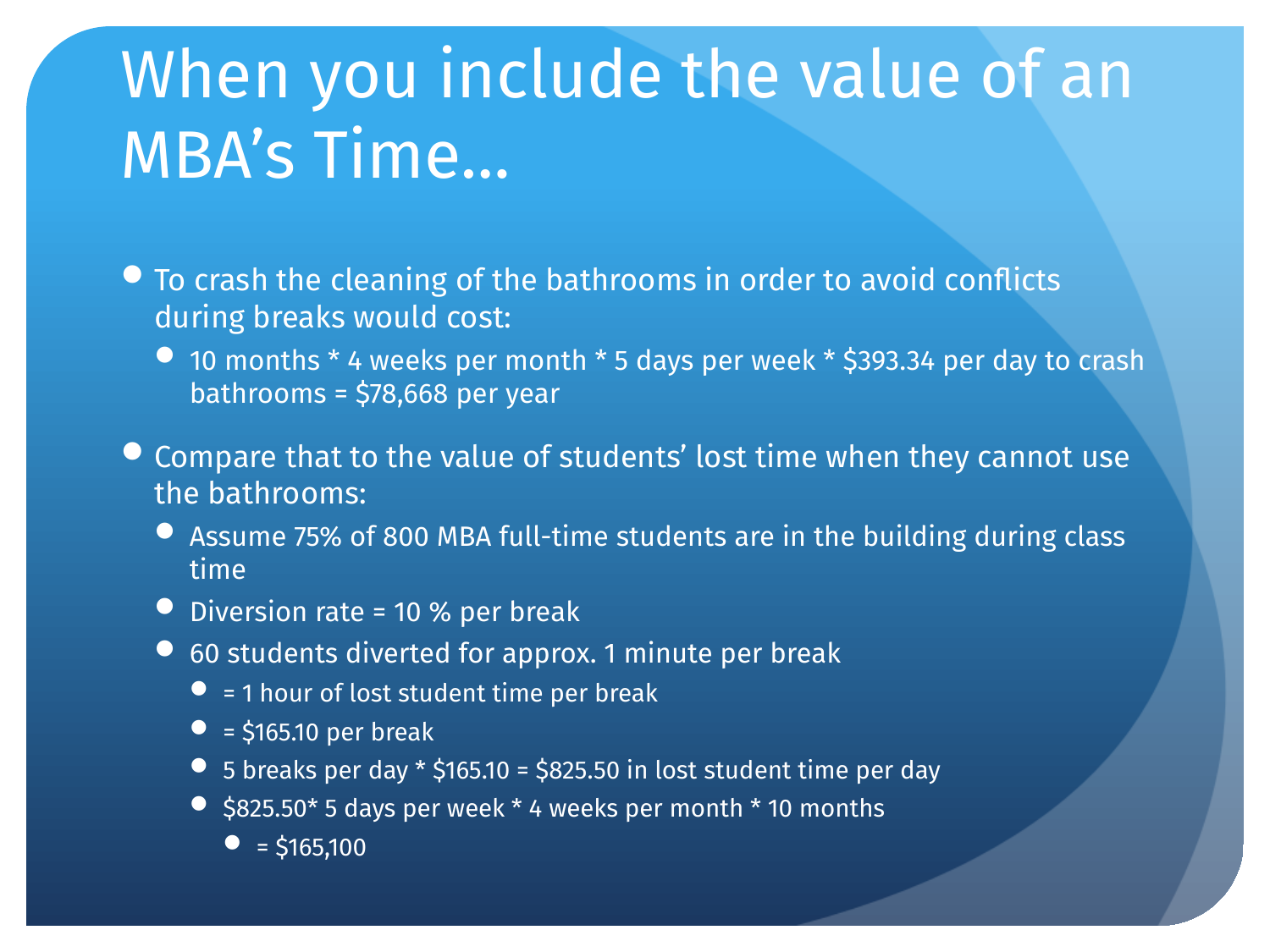

# When you include the value of an MBA’s Time…
To crash the cleaning of the bathrooms in order to avoid conflicts during breaks would cost:
10 months * 4 weeks per month * 5 days per week * $393.34 per day to crash bathrooms = $78,668 per year
Compare that to the value of students’ lost time when they cannot use the bathrooms:
Assume 75% of 800 MBA full-time students are in the building during class time
Diversion rate = 10 % per break
60 students diverted for approx. 1 minute per break
= 1 hour of lost student time per break
= $165.10 per break
5 breaks per day * $165.10 = $825.50 in lost student time per day
$825.50* 5 days per week * 4 weeks per month * 10 months
= $165,100